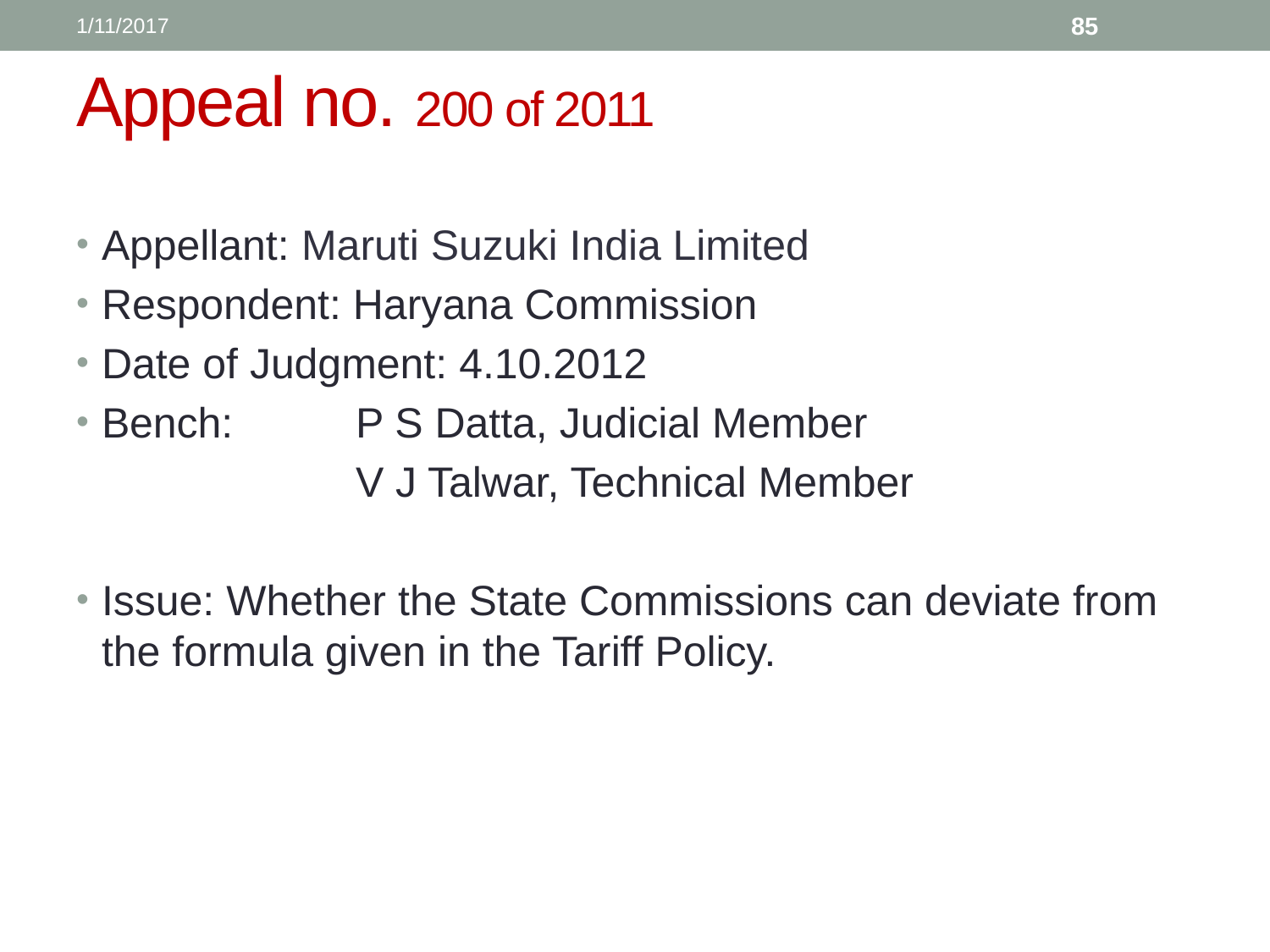

1/11/2017
85
# Appeal no. 200 of 2011
Appellant: Maruti Suzuki India Limited
Respondent: Haryana Commission
Date of Judgment: 4.10.2012
Bench: 	P S Datta, Judicial Member
			V J Talwar, Technical Member

Issue: Whether the State Commissions can deviate from the formula given in the Tariff Policy.